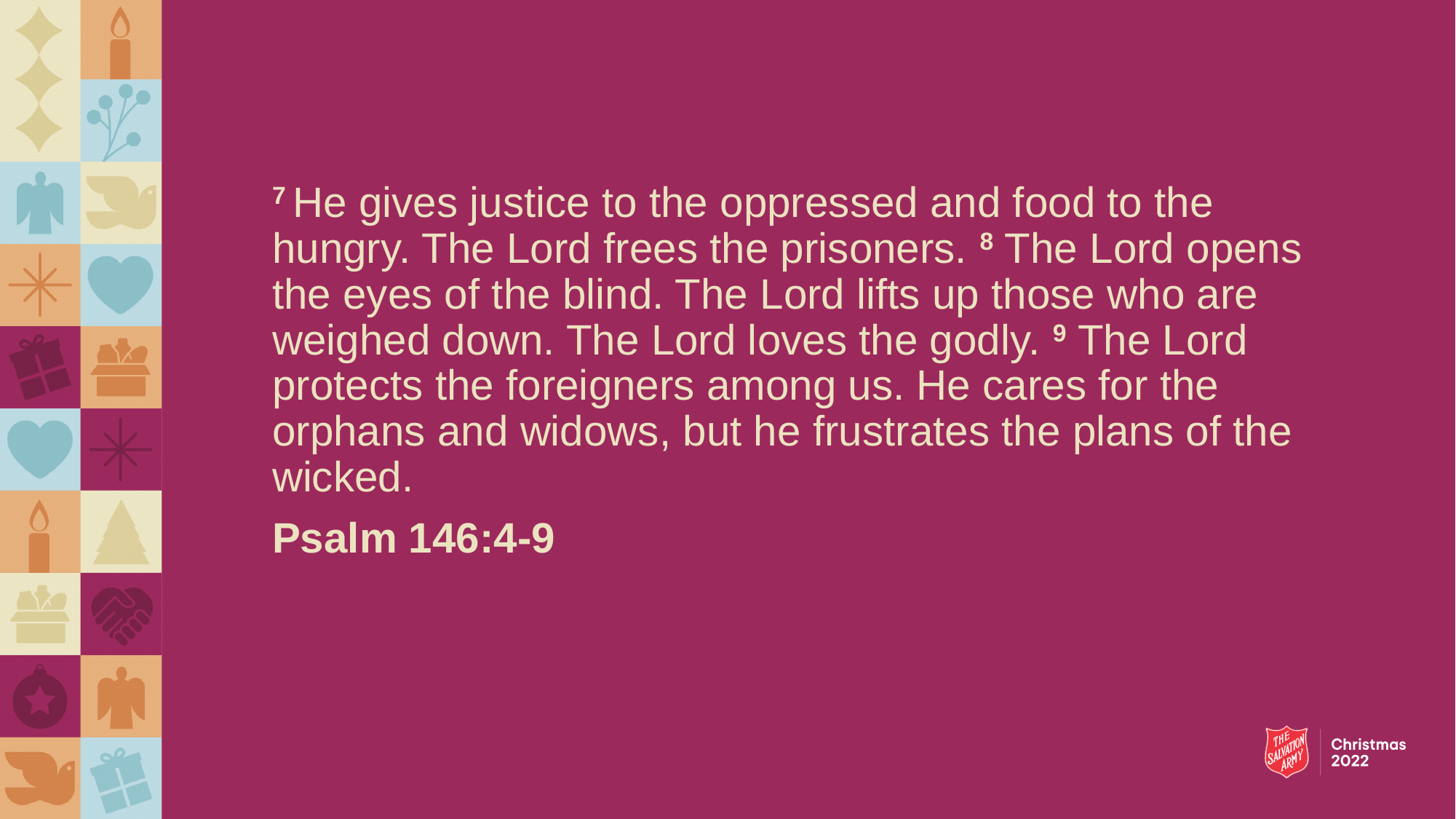

7 He gives justice to the oppressed and food to the hungry. The Lord frees the prisoners. 8 The Lord opens the eyes of the blind. The Lord lifts up those who are weighed down. The Lord loves the godly. 9 The Lord protects the foreigners among us. He cares for the orphans and widows, but he frustrates the plans of the wicked.
Psalm 146:4-9